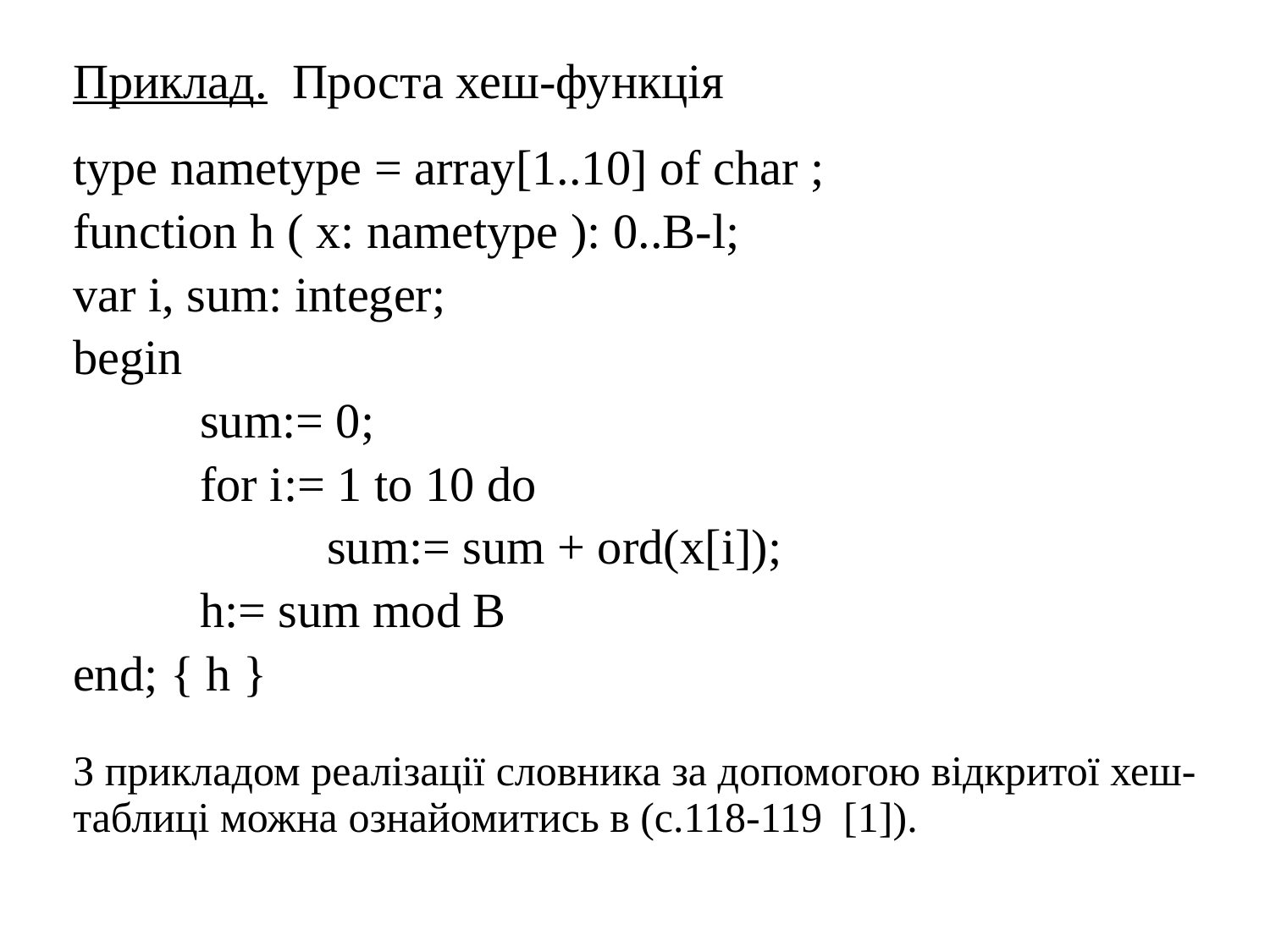

Приклад.  Проста хеш-функція

	type nametype = array[1..10] of char ;
	function h ( х: nametype ): 0..B-l;
	var i, sum: integer;
	begin
		sum:= 0;
		for i:= 1 to 10 do
			sum:= sum + ord(x[i]);
		h:= sum mod В
	end; { h }

	З прикладом реалізації словника за допомогою відкритої хеш-таблиці можна ознайомитись в (с.118-119  [1]).